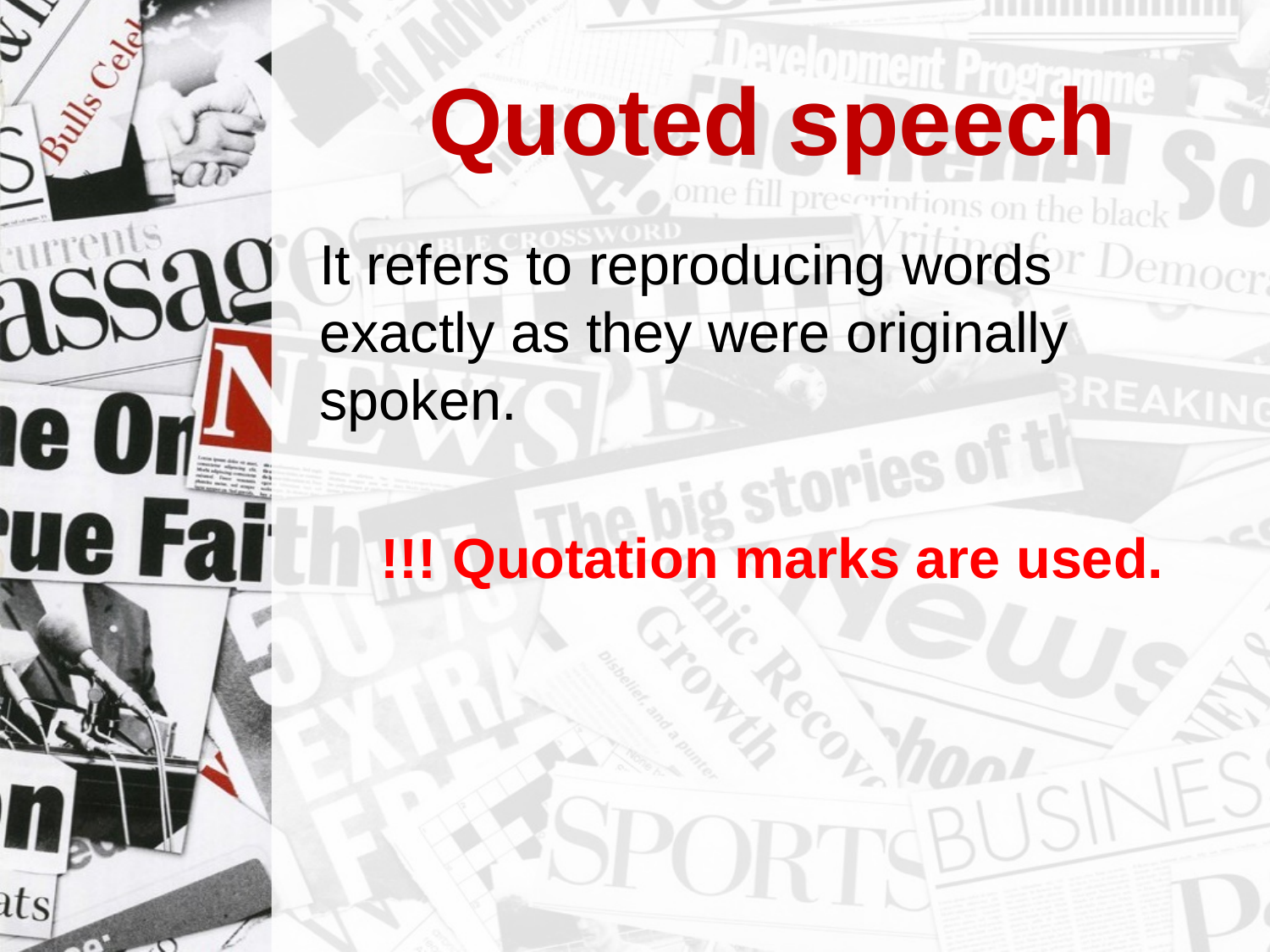

# Quoted speech
It refers to reproducing words exactly as they were originally spoken.

!!! Quotation marks are used.